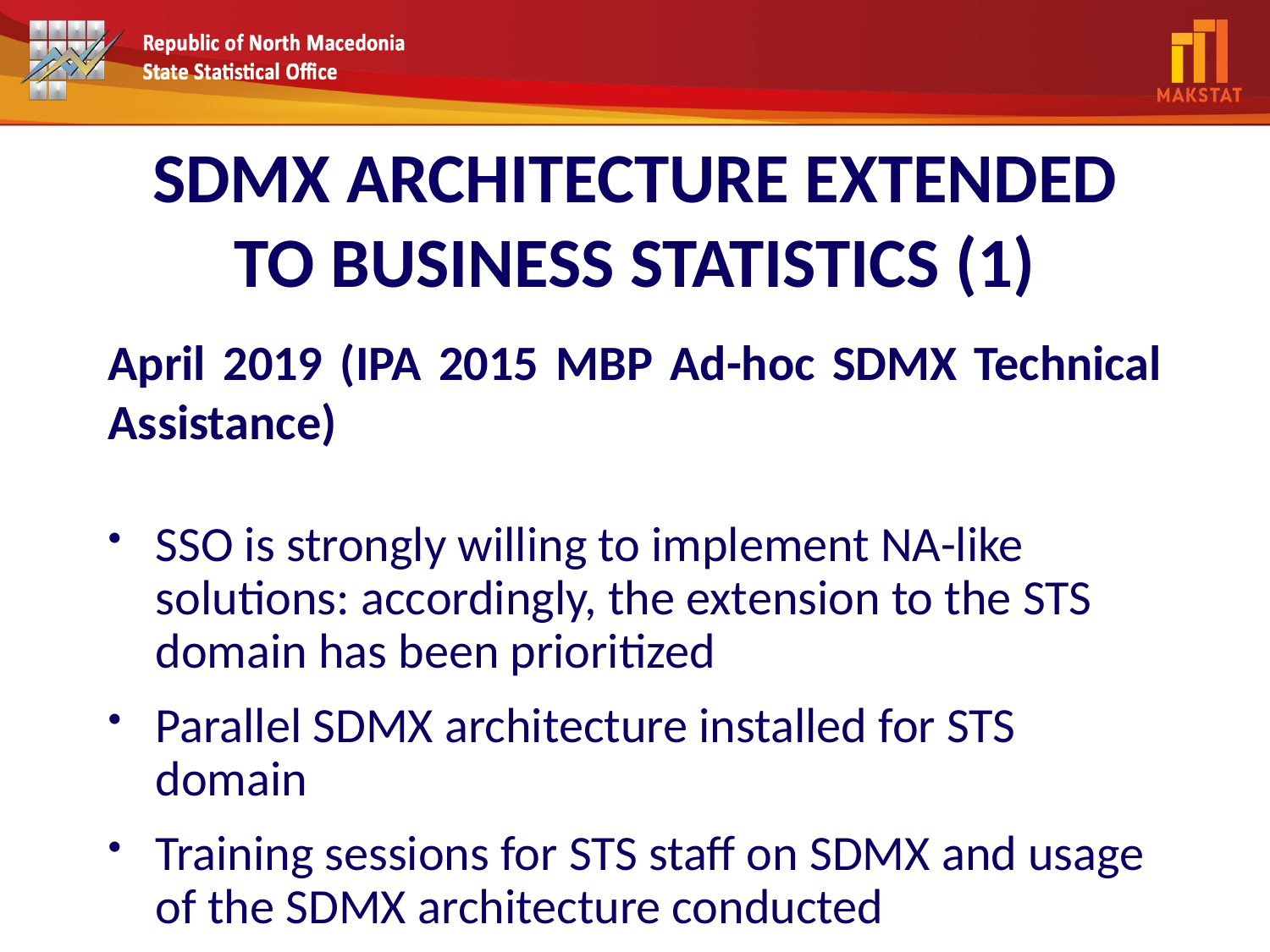

# SDMX ARCHITECTURE EXTENDED TO BUSINESS STATISTICS (1)
April 2019 (IPA 2015 MBP Ad-hoc SDMX Technical Assistance)

SSO is strongly willing to implement NA-like solutions: accordingly, the extension to the STS domain has been prioritized
Parallel SDMX architecture installed for STS domain
Training sessions for STS staff on SDMX and usage of the SDMX architecture conducted